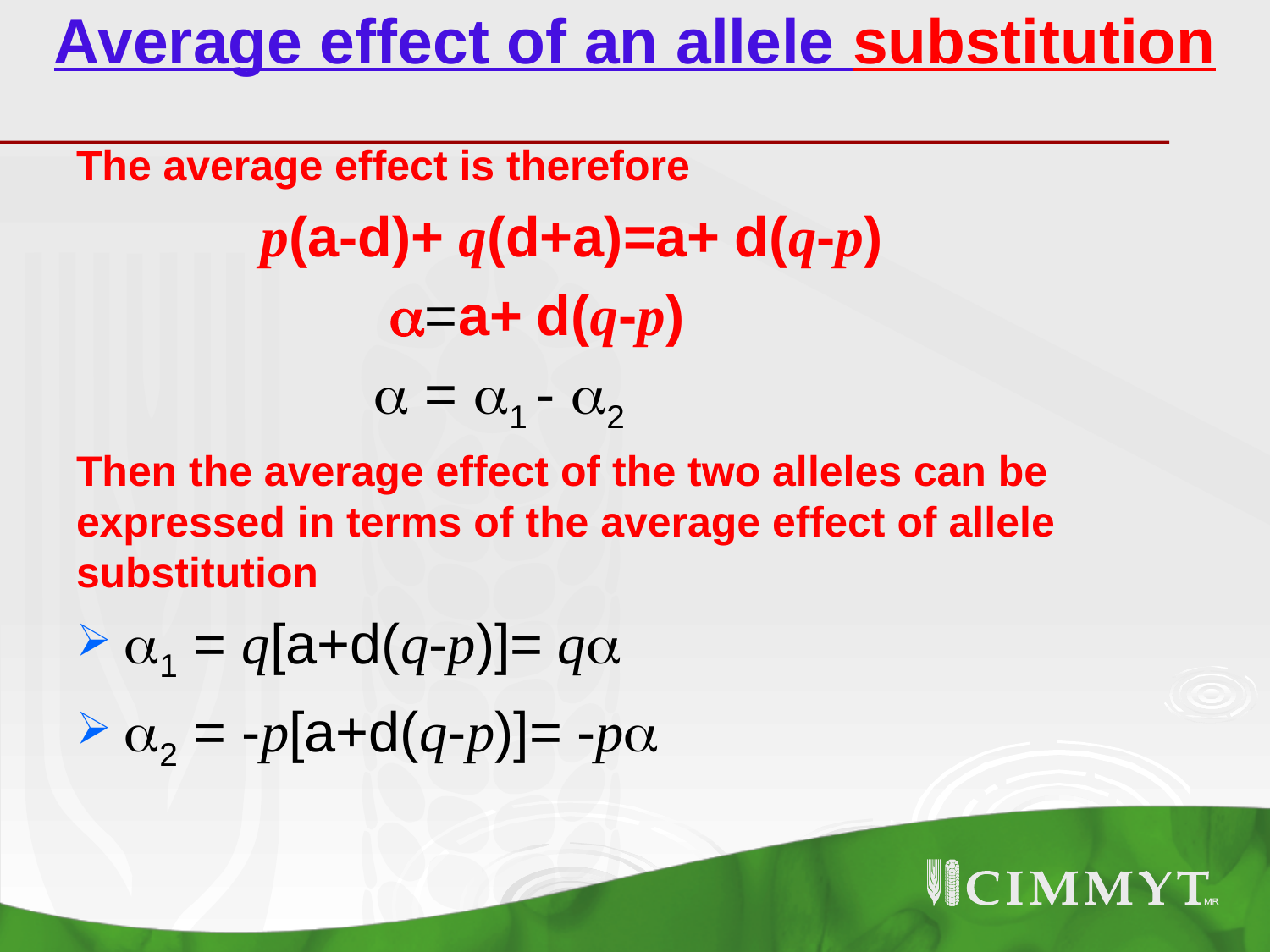

# Average effect of an allele substitution
The average effect is therefore
             p(a-d)+ q(d+a)=a+ d(q-p)
                    α=a+ d(q-p)
                   α = α1 - α2
Then the average effect of the two alleles can be expressed in terms of the average effect of allele substitution
α1 = q[a+d(q-p)]= qα
α2 = -p[a+d(q-p)]= -pα